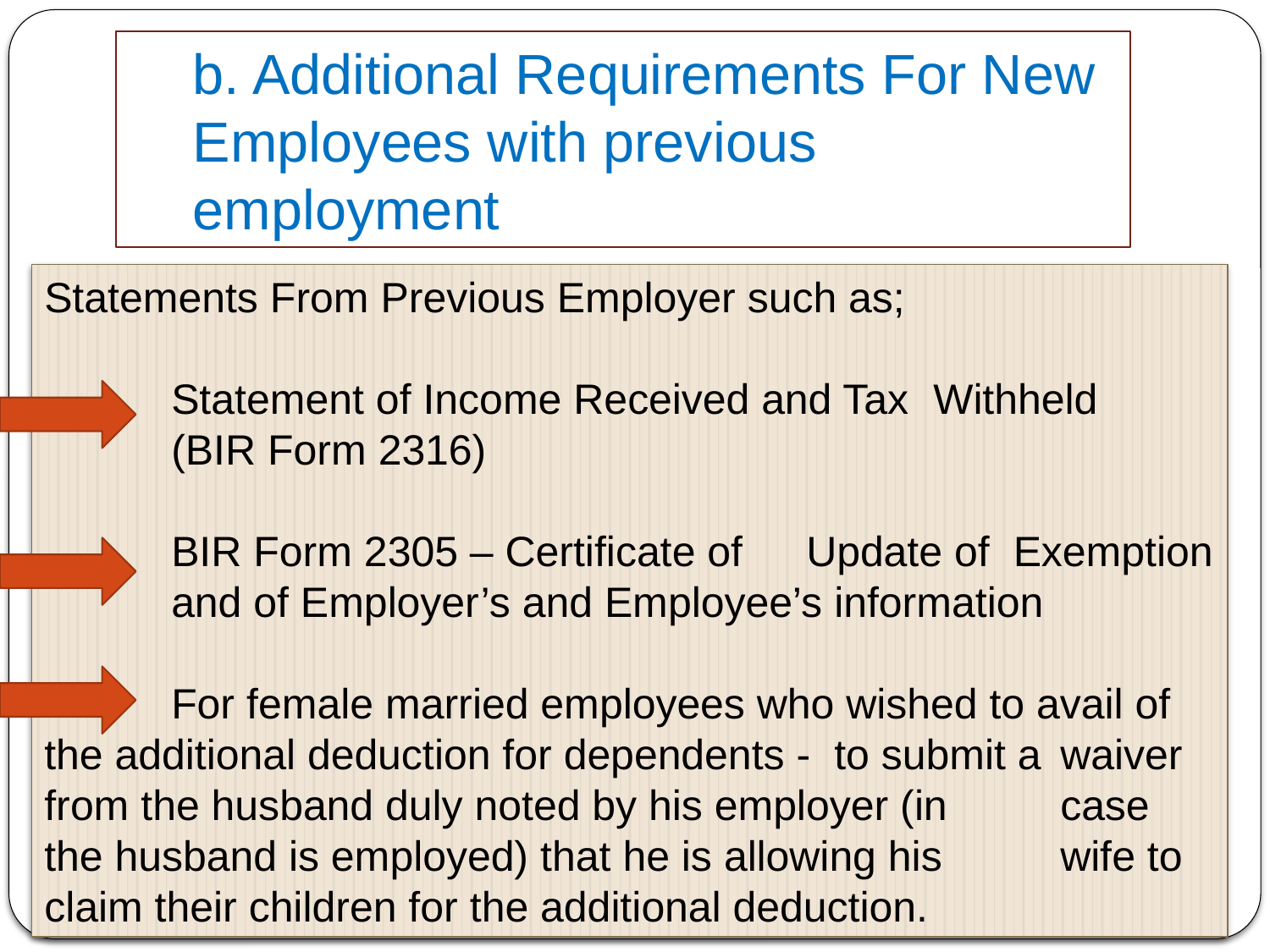

b. Additional Requirements For New Employees with previous
employment
Statements From Previous Employer such as;

	Statement of Income Received and Tax 	Withheld
	(BIR Form 2316)

	BIR Form 2305 – Certificate of 	Update of  Exemption 	and of Employer’s and Employee’s information

	For female married employees who wished to avail of 	the additional deduction for dependents -  to submit a 	waiver from the husband duly noted by his employer (in 	case the husband is employed) that he is allowing his 	wife to claim their children for the additional deduction.